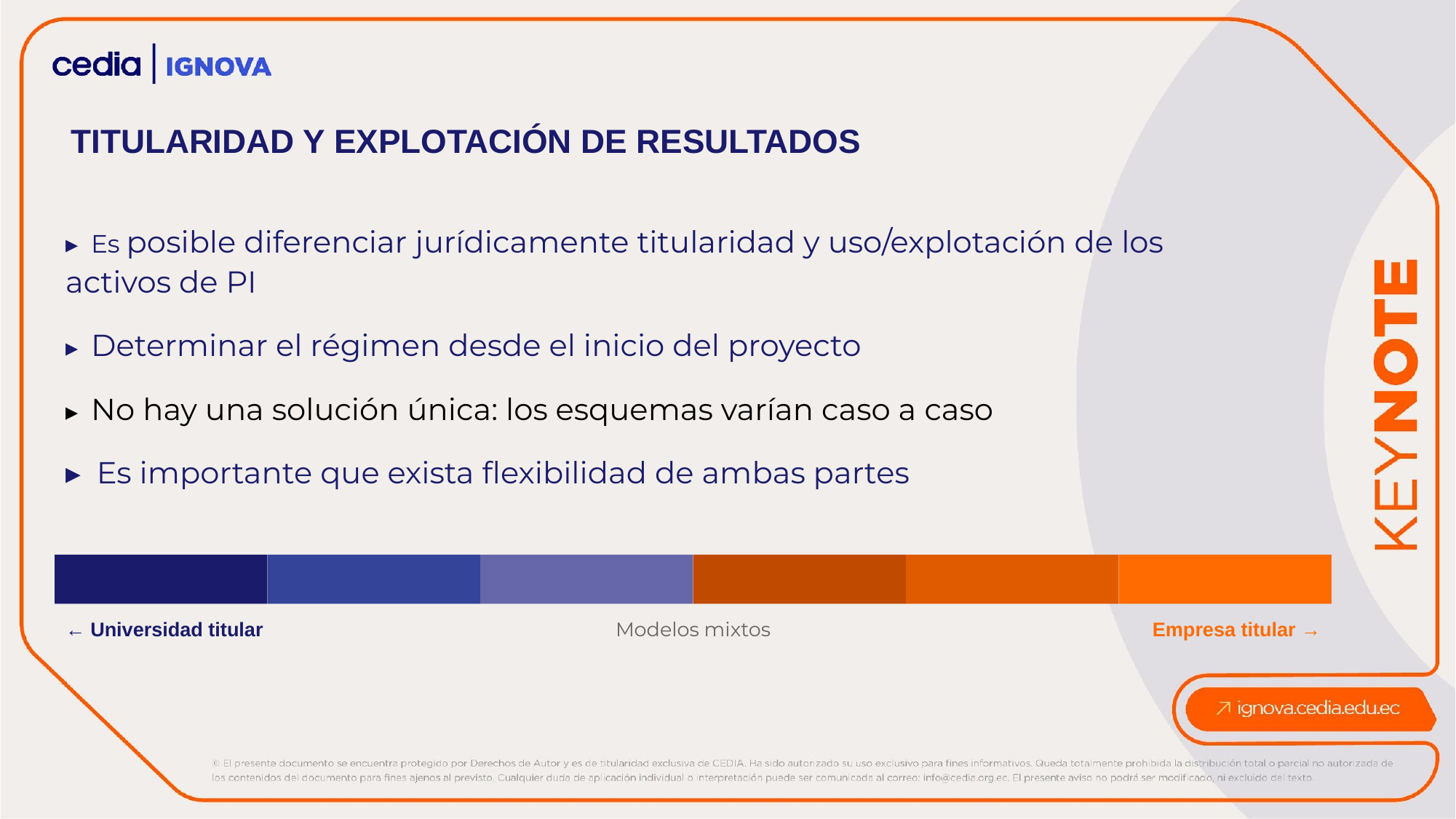

TITULARIDAD Y EXPLOTACIÓN DE RESULTADOS

▸  Es posible diferenciar jurídicamente titularidad y uso/explotación de los activos de PI
▸  Determinar el régimen desde el inicio del proyecto
▸  No hay una solución única: los esquemas varían caso a caso
▸  Es importante que exista flexibilidad de ambas partes

← Universidad titular
Modelos mixtos
Empresa titular →